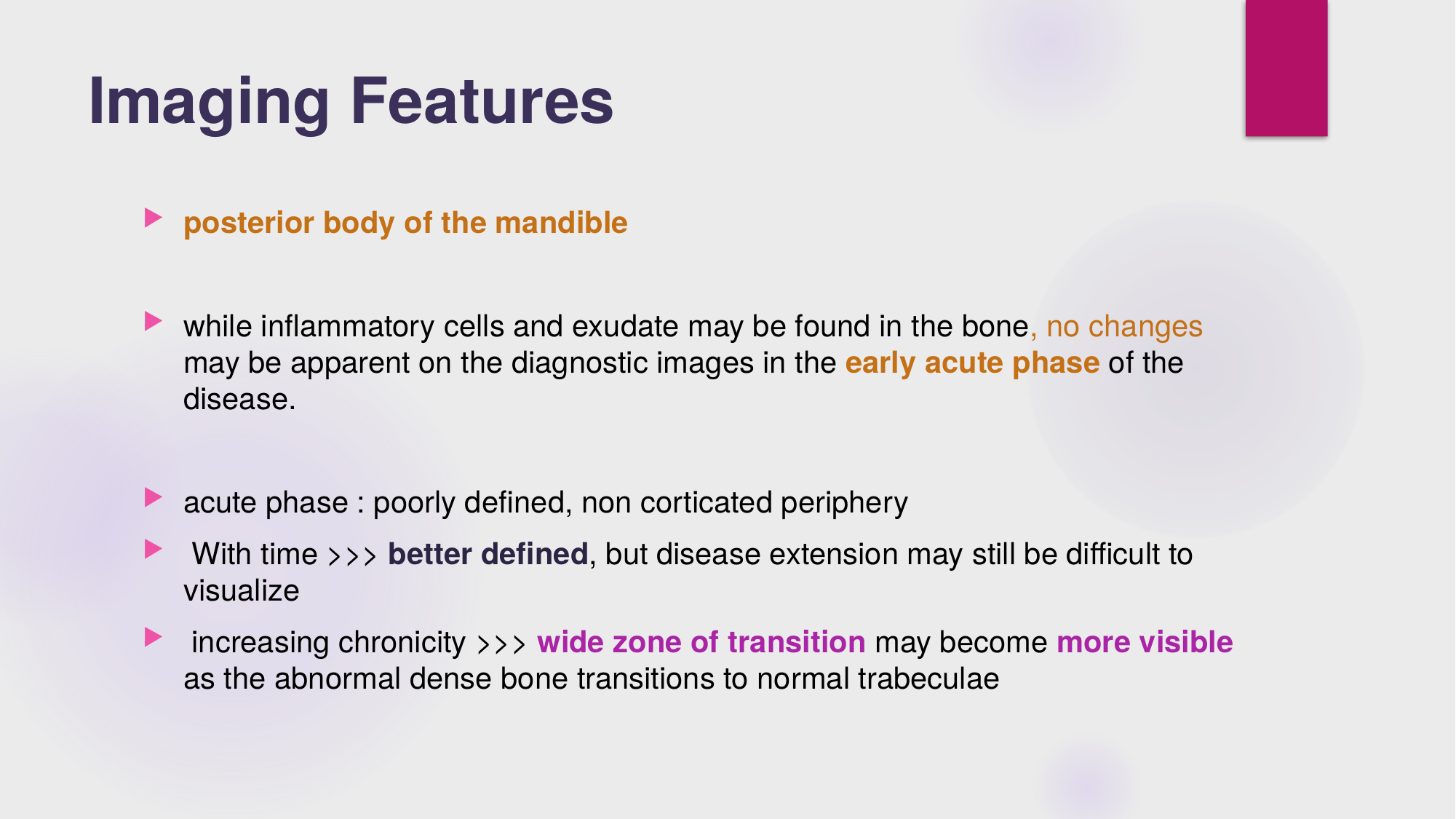

# Imaging Features
posterior body of the mandible

while inflammatory cells and exudate may be found in the bone, no changes may be apparent on the diagnostic images in the early acute phase of the disease.

acute phase : poorly defined, non corticated periphery
 With time >>> better defined, but disease extension may still be difficult to visualize
 increasing chronicity >>> wide zone of transition may become more visible as the abnormal dense bone transitions to normal trabeculae